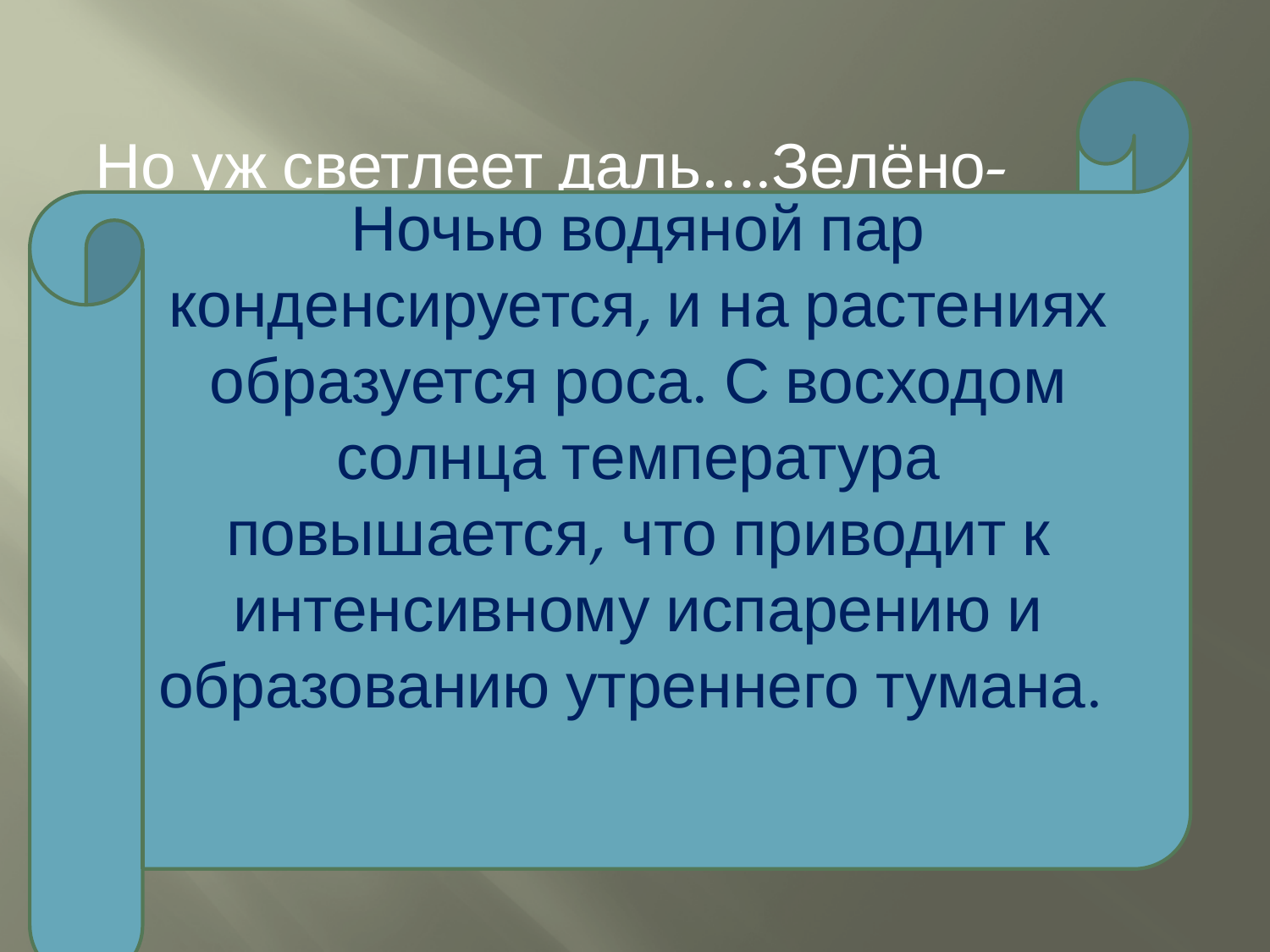

Ночью водяной пар конденсируется, и на растениях образуется роса. С восходом солнца температура повышается, что приводит к интенсивному испарению и образованию утреннего тумана.

Но уж светлеет даль….Зелёно-серебристый,
Неуловимый свет восходит над землёй,
И белый пар лугов, холодный и душистый,
Как фимиам, плывёт перед зарёй.
И. А. Бунин «Неуловимый свет»